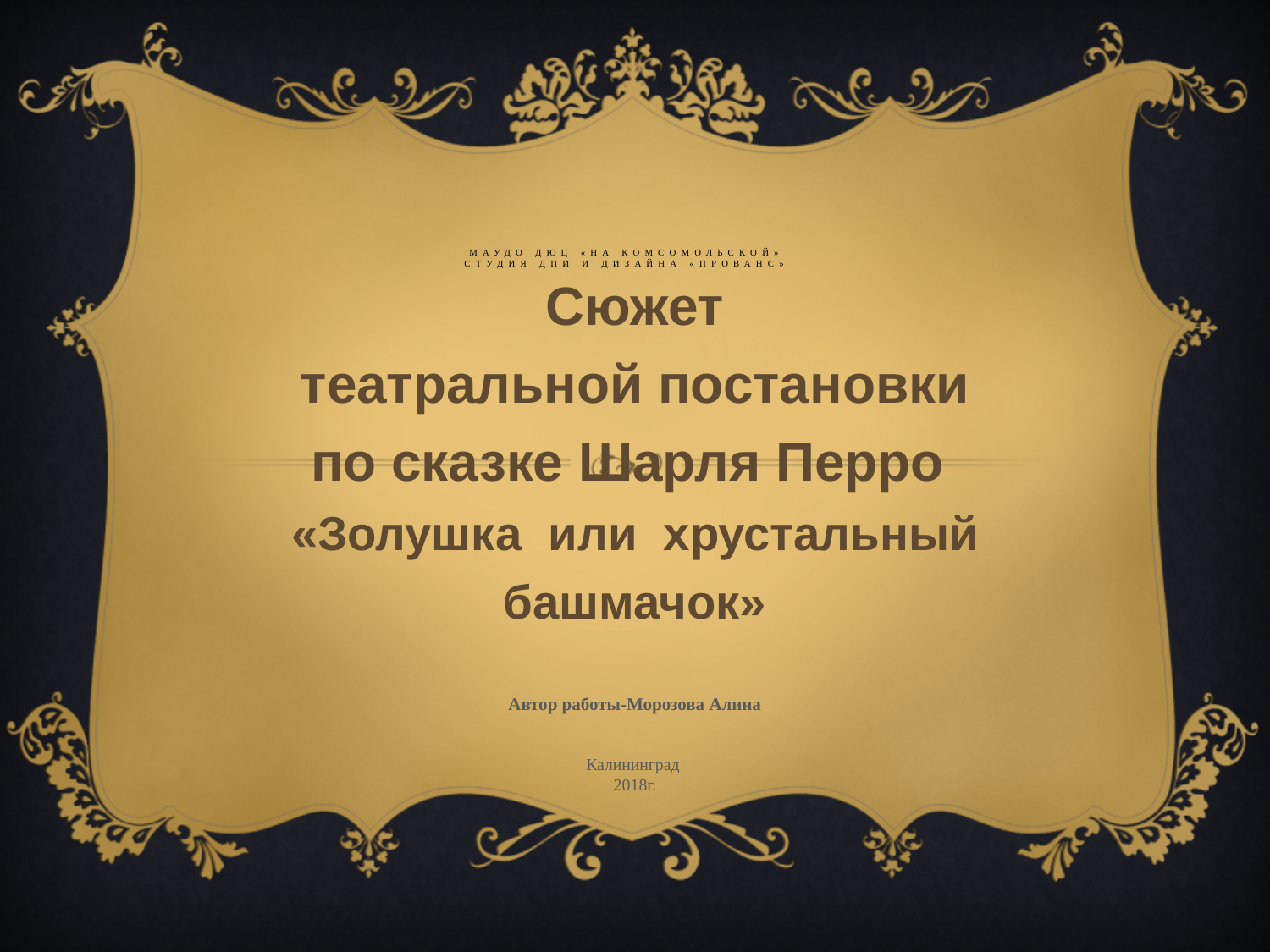

# МАУДО ДЮЦ «На Комсомольской» студия дпи и дизайна «прованс»

Сюжет
 театральной постановки
по сказке Шарля Перро
«Золушка  или  хрустальный башмачок»

Автор работы-Морозова Алина

Калининград
2018г.